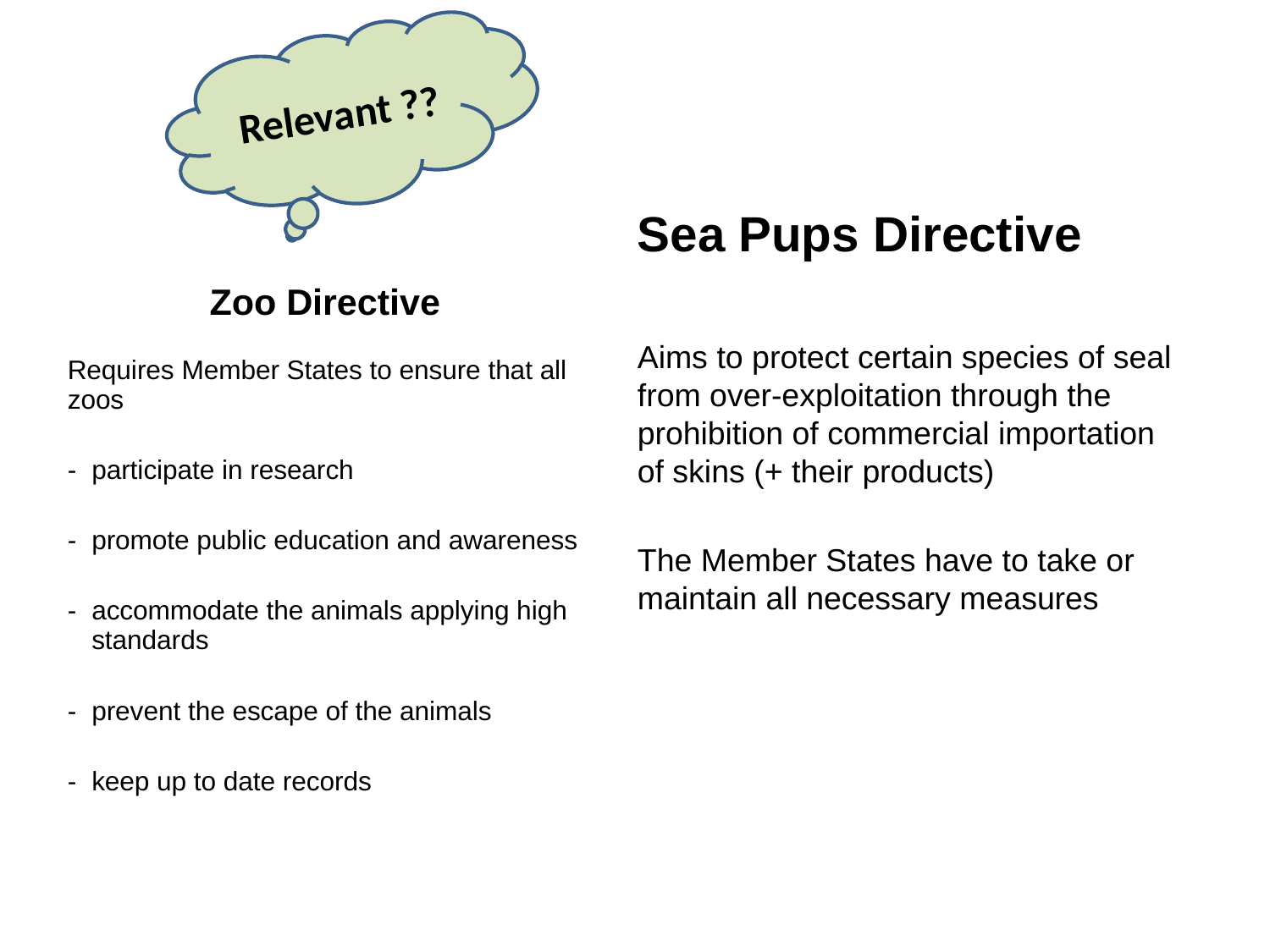

Relevant ??

Zoo Directive

Requires Member States to ensure that all zoos

participate in research

promote public education and awareness

accommodate the animals applying high standards

prevent the escape of the animals

keep up to date records

Sea Pups Directive

Aims to protect certain species of seal from over-exploitation through the prohibition of commercial importation of skins (+ their products)

The Member States have to take or maintain all necessary measures